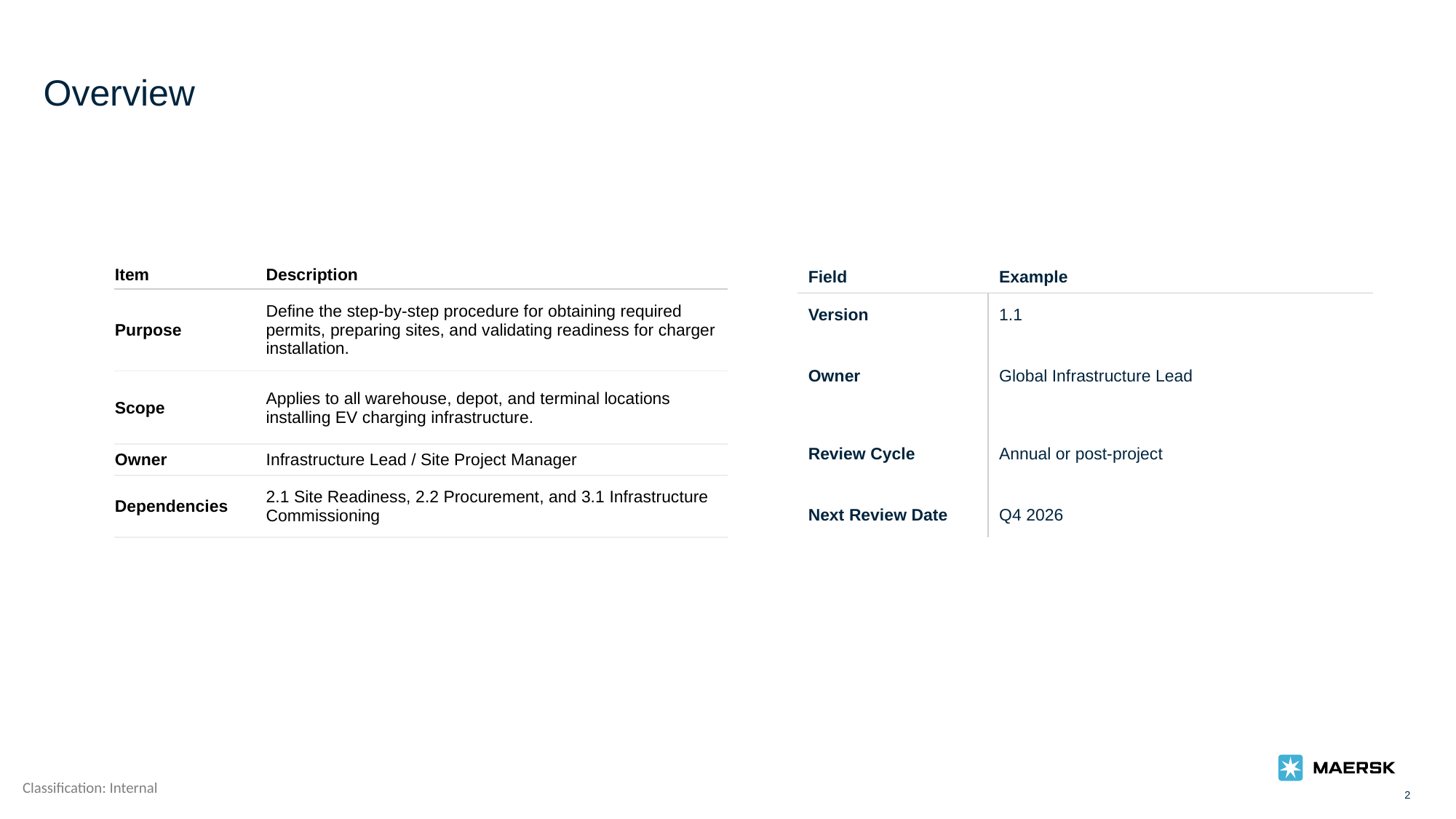

# Overview
| Item | Description |
| --- | --- |
| Purpose | Define the step-by-step procedure for obtaining required permits, preparing sites, and validating readiness for charger installation. |
| Scope | Applies to all warehouse, depot, and terminal locations installing EV charging infrastructure. |
| Owner | Infrastructure Lead / Site Project Manager |
| Dependencies | 2.1 Site Readiness, 2.2 Procurement, and 3.1 Infrastructure Commissioning |
| Field | Example |
| --- | --- |
| Version | 1.1 |
| Owner | Global Infrastructure Lead |
| Review Cycle | Annual or post-project |
| Next Review Date | Q4 2026 |
2